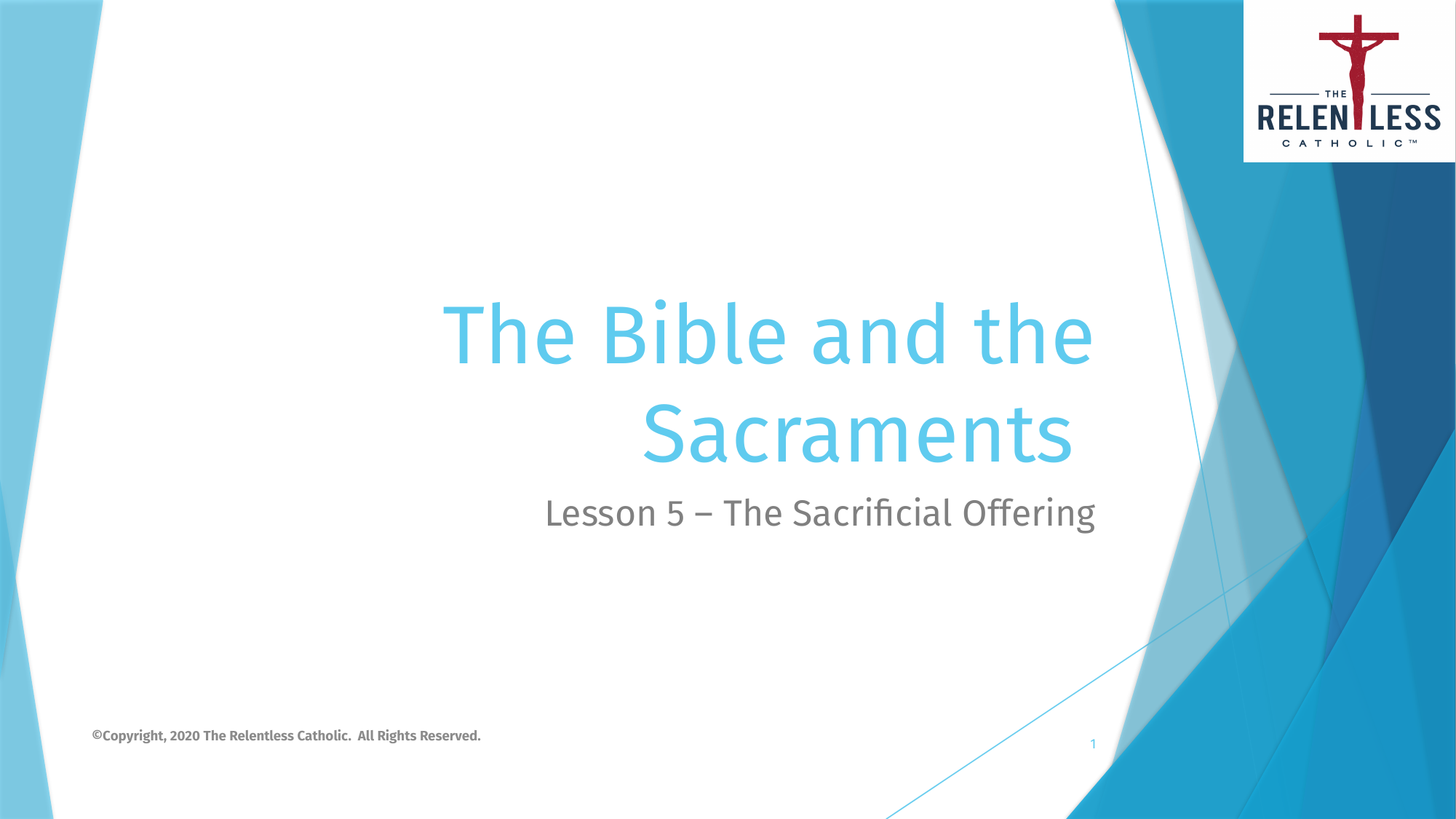

# The Bible and the Sacraments
Lesson 5 – The Sacrificial Offering
©Copyright, 2020 The Relentless Catholic.  All Rights Reserved.

1